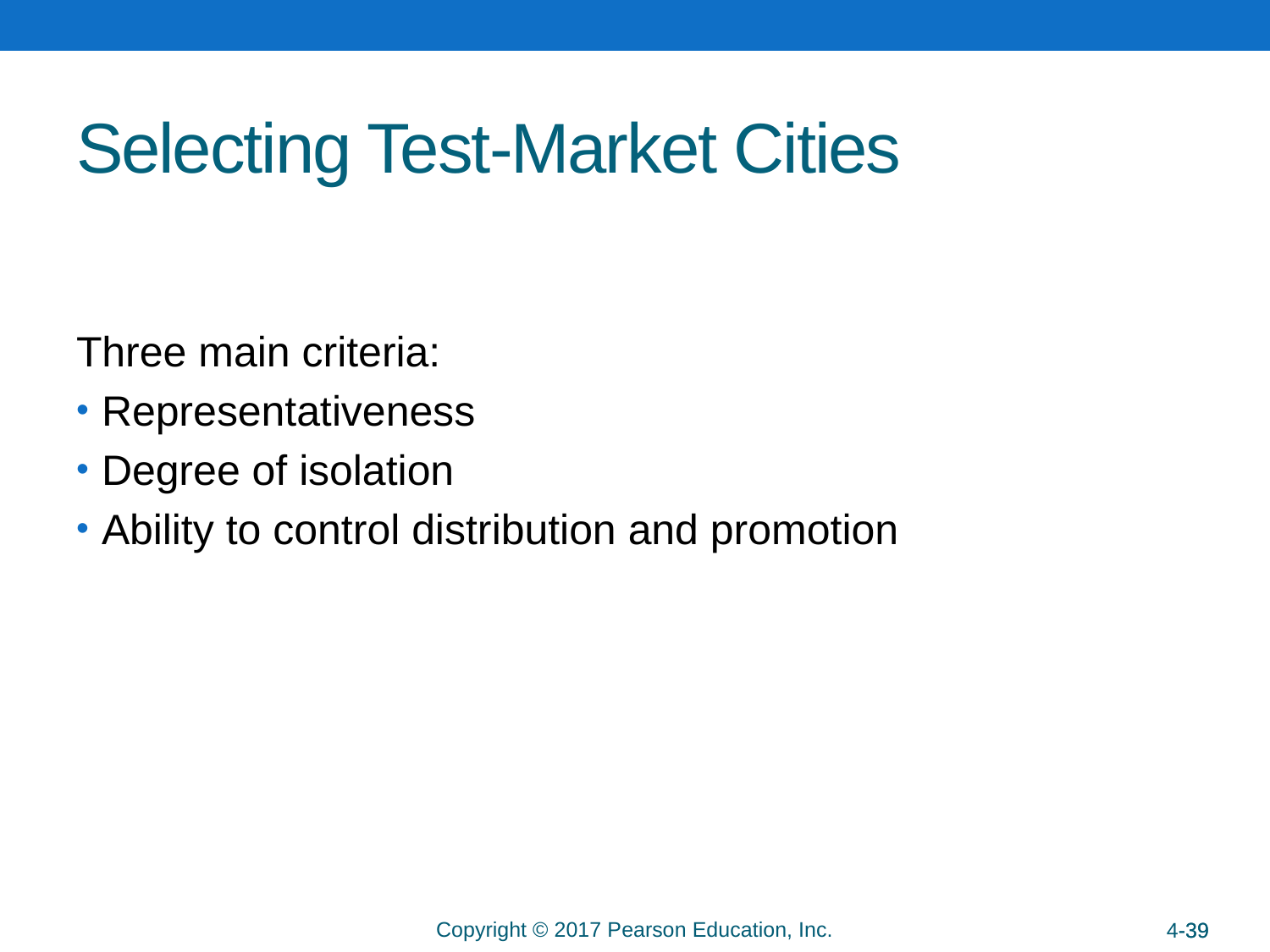

# Selecting Test-Market Cities
Three main criteria:
Representativeness
Degree of isolation
Ability to control distribution and promotion